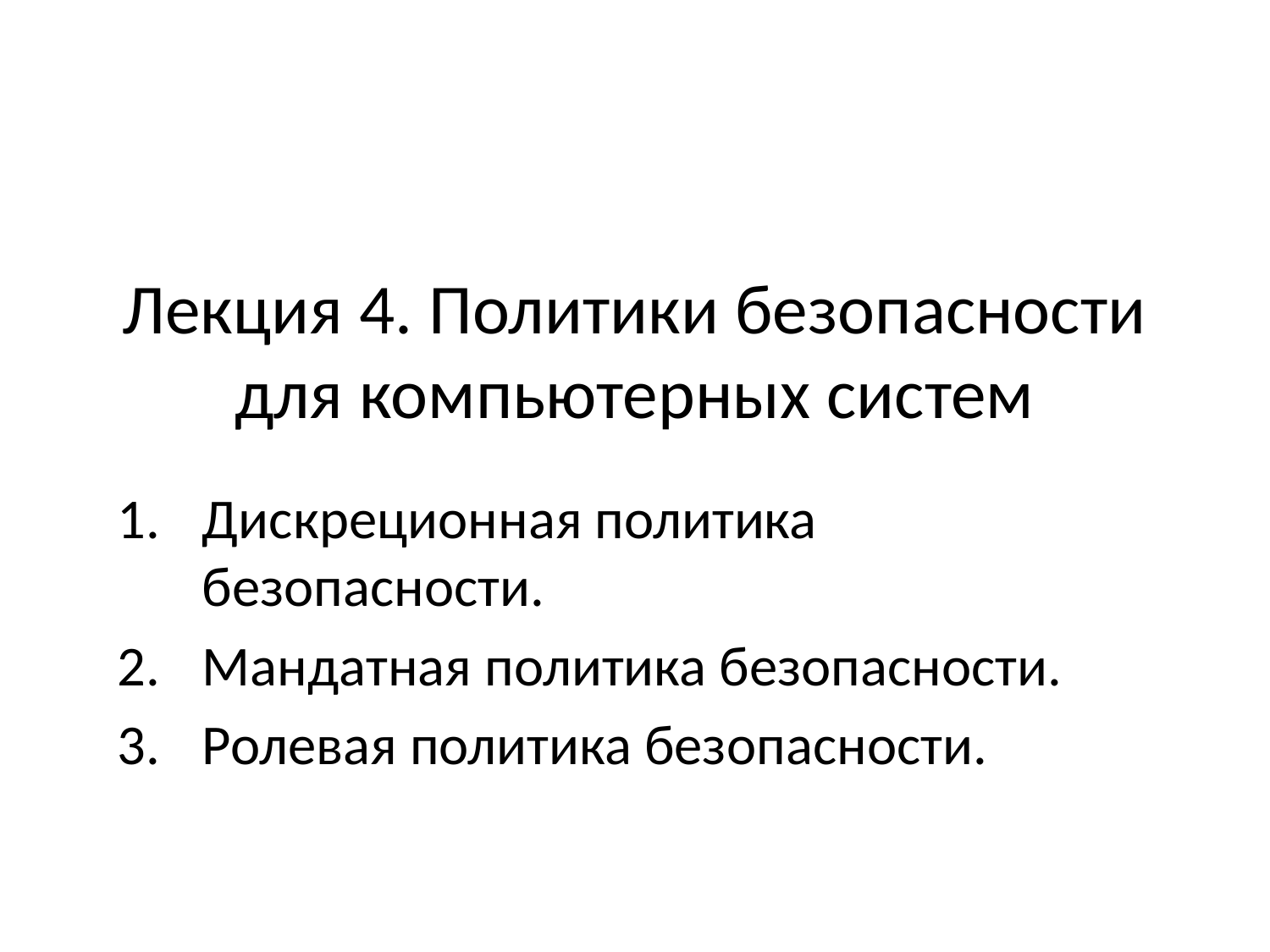

# Лекция 4. Политики безопасности для компьютерных систем
Дискреционная политика безопасности.
Мандатная политика безопасности.
Ролевая политика безопасности.